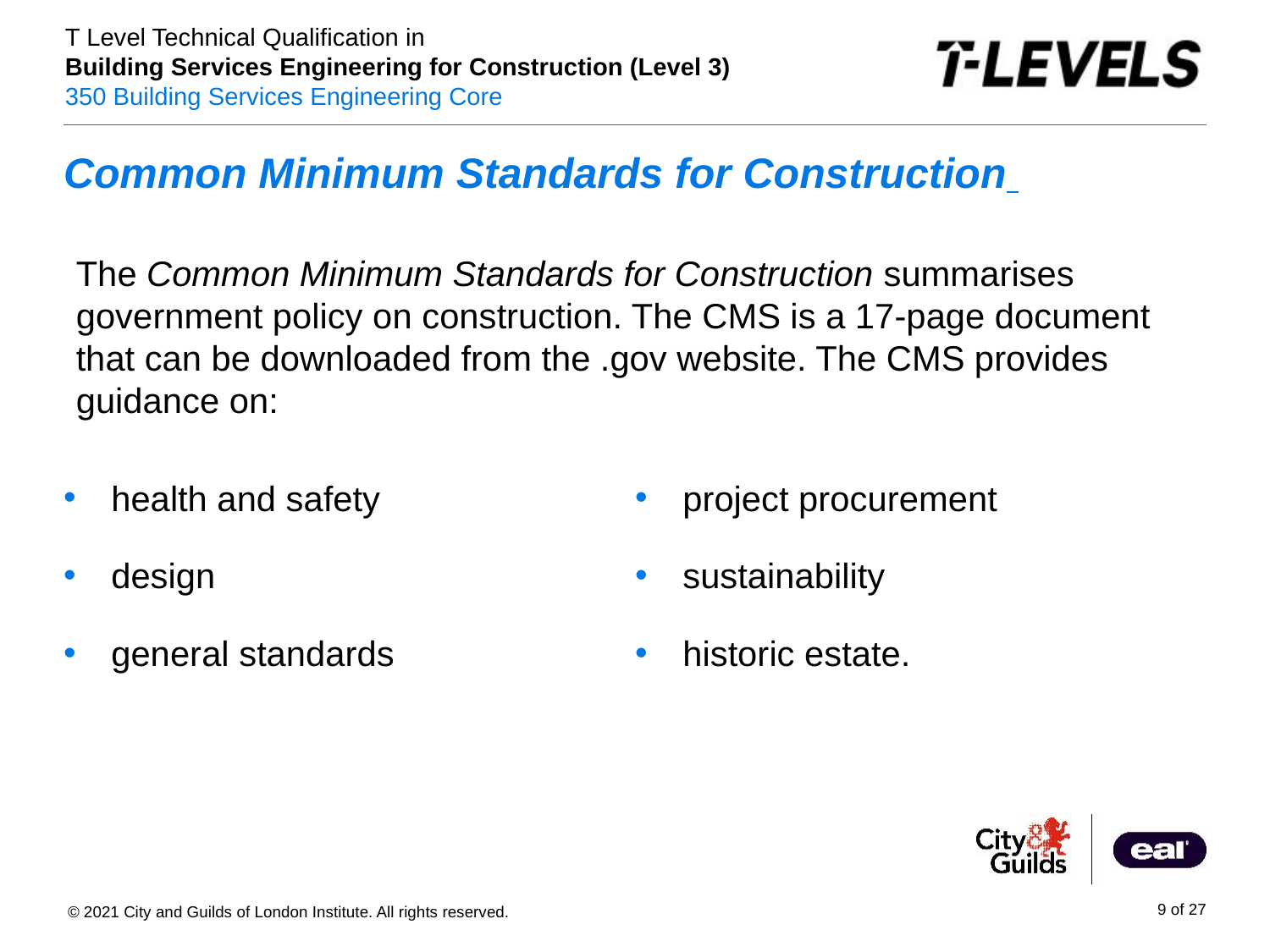

# Common Minimum Standards for Construction
The Common Minimum Standards for Construction summarises government policy on construction. The CMS is a 17-page document that can be downloaded from the .gov website. The CMS provides guidance on:
health and safety
design
general standards

project procurement
sustainability
historic estate.